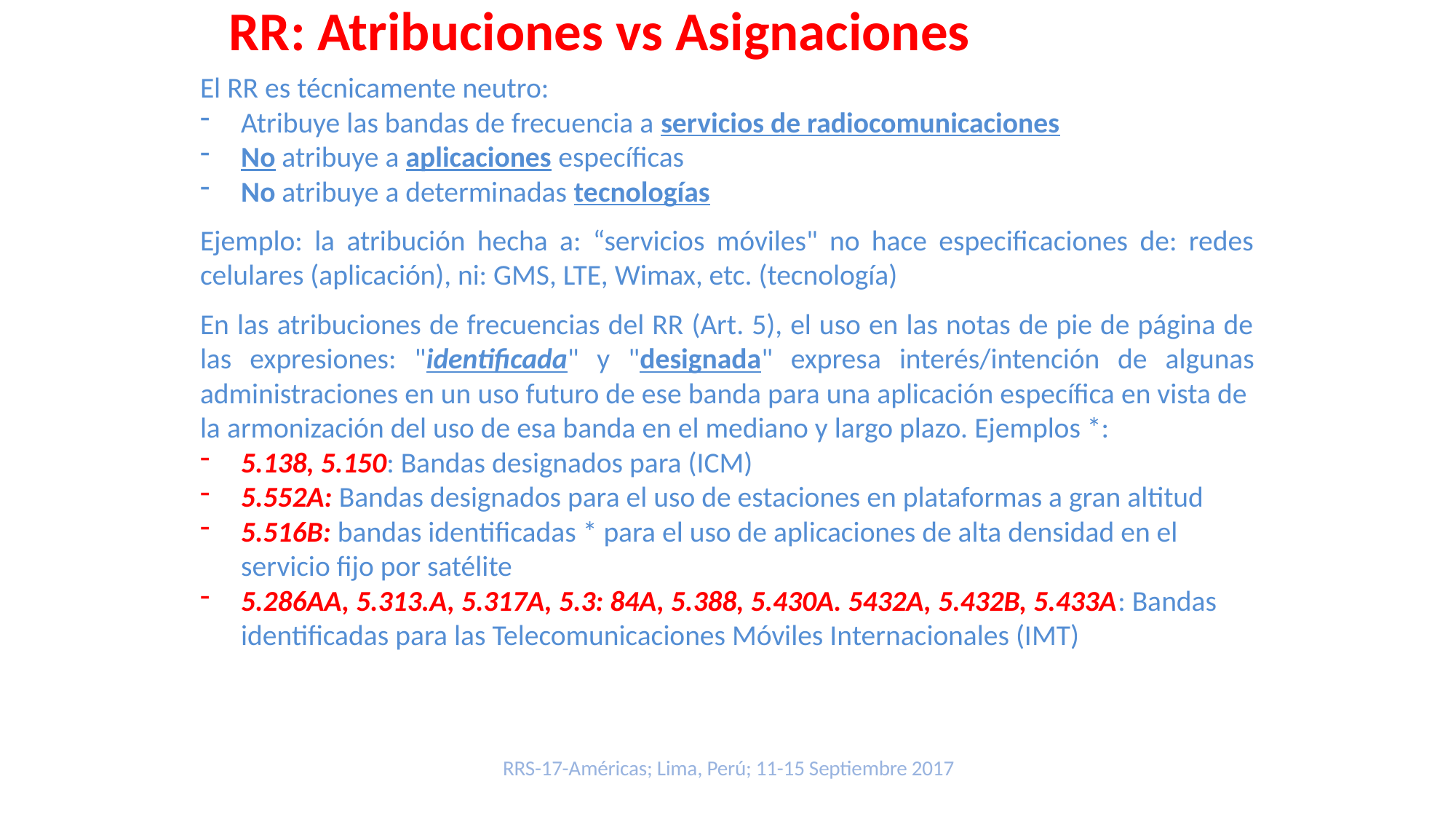

RR: Atribuciones vs Asignaciones
El RR es técnicamente neutro:
Atribuye las bandas de frecuencia a servicios de radiocomunicaciones
No atribuye a aplicaciones específicas
No atribuye a determinadas tecnologías

Ejemplo: la atribución hecha a: “servicios móviles" no hace especificaciones de: redes celulares (aplicación), ni: GMS, LTE, Wimax, etc. (tecnología)

En las atribuciones de frecuencias del RR (Art. 5), el uso en las notas de pie de página de las expresiones: "identificada" y "designada" expresa interés/intención de algunas administraciones en un uso futuro de ese banda para una aplicación específica en vista de  la armonización del uso de esa banda en el mediano y largo plazo. Ejemplos *:
5.138, 5.150: Bandas designados para (ICM)
5.552A: Bandas designados para el uso de estaciones en plataformas a gran altitud
5.516B: bandas identificadas * para el uso de aplicaciones de alta densidad en el servicio fijo por satélite
5.286AA, 5.313.A, 5.317A, 5.3: 84A, 5.388, 5.430A. 5432A, 5.432B, 5.433A: Bandas identificadas para las Telecomunicaciones Móviles Internacionales (IMT)
RRS-17-Américas; Lima, Perú; 11-15 Septiembre 2017